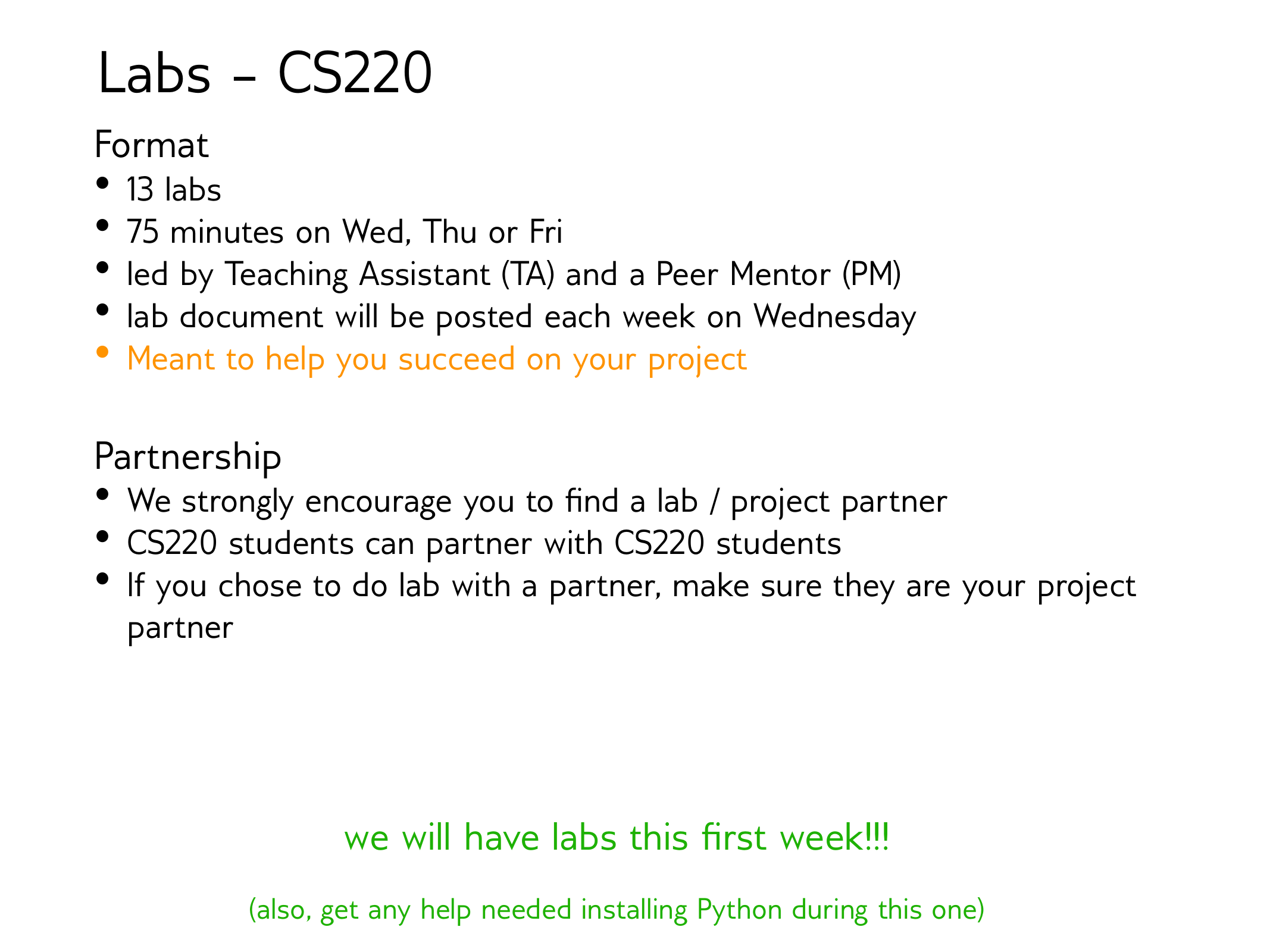

Labs – CS220
Format
13 labs
75 minutes on Wed, Thu or Fri
led by Teaching Assistant (TA) and a Peer Mentor (PM)
lab document will be posted each week on Wednesday
Meant to help you succeed on your project
Partnership
We strongly encourage you to find a lab / project partner
CS220 students can partner with CS220 students
If you chose to do lab with a partner, make sure they are your project partner
we will have labs this first week!!!
(also, get any help needed installing Python during this one)